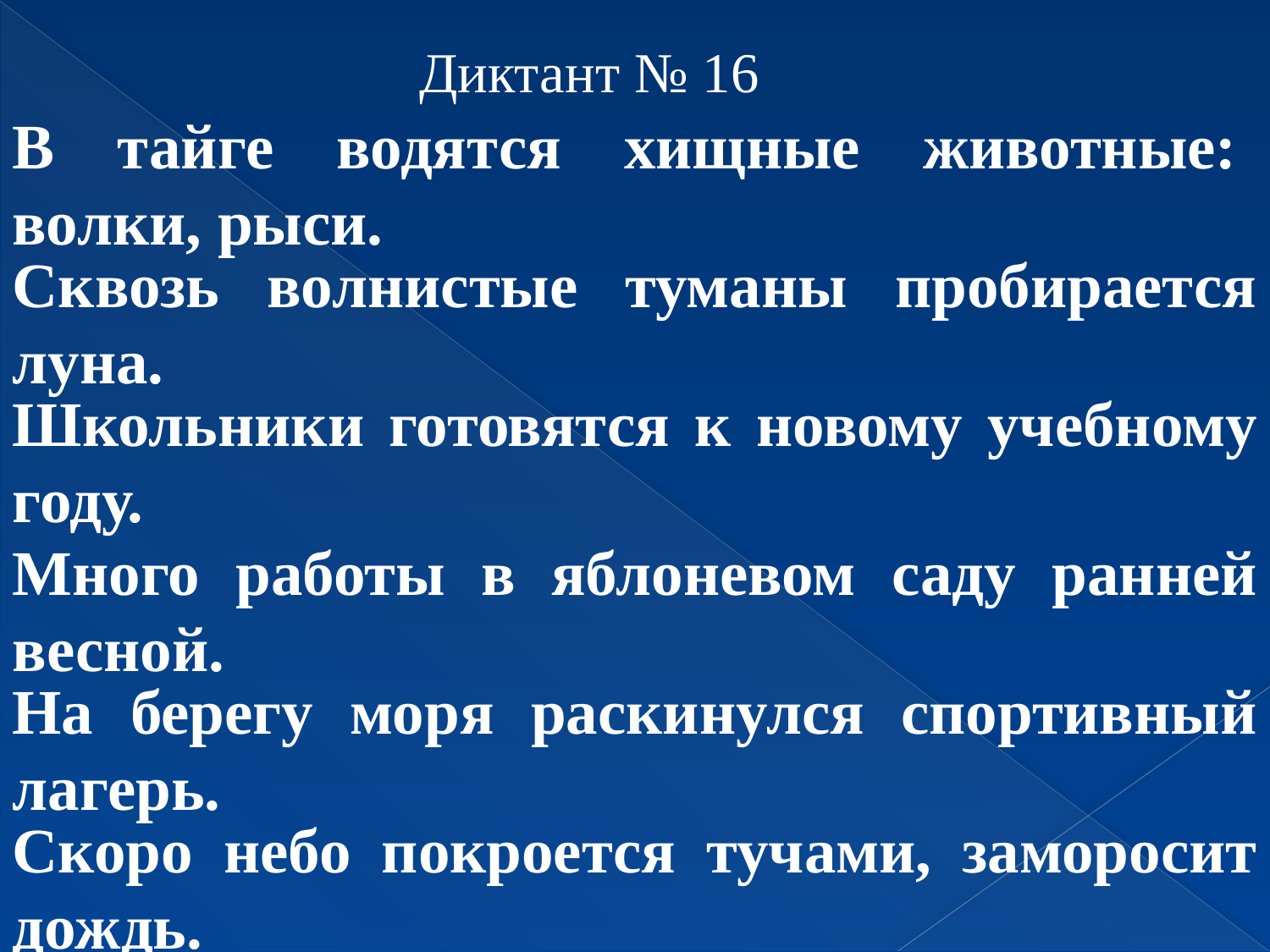

Диктант № 16
В тайге водятся хищные животные: волки, рыси.
Сквозь волнистые туманы пробирается луна.
Школьники готовятся к новому учебному году.
Много работы в яблоневом саду ранней весной.
На берегу моря раскинулся спортивный лагерь.
Скоро небо покроется тучами, заморосит дождь.